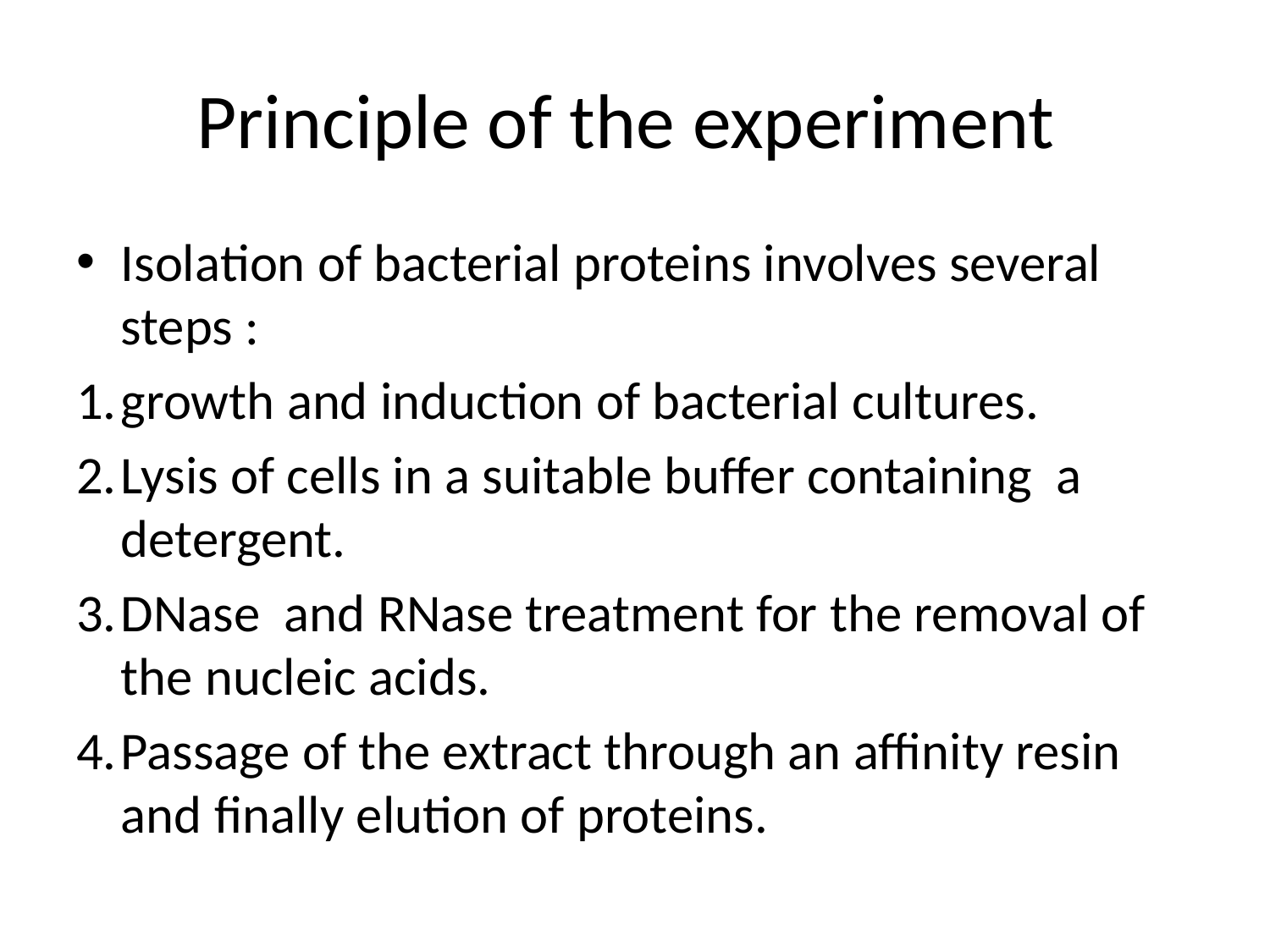

# Principle of the experiment
Isolation of bacterial proteins involves several steps :
growth and induction of bacterial cultures.
Lysis of cells in a suitable buffer containing  a detergent.
DNase  and RNase treatment for the removal of the nucleic acids.
Passage of the extract through an affinity resin and finally elution of proteins.